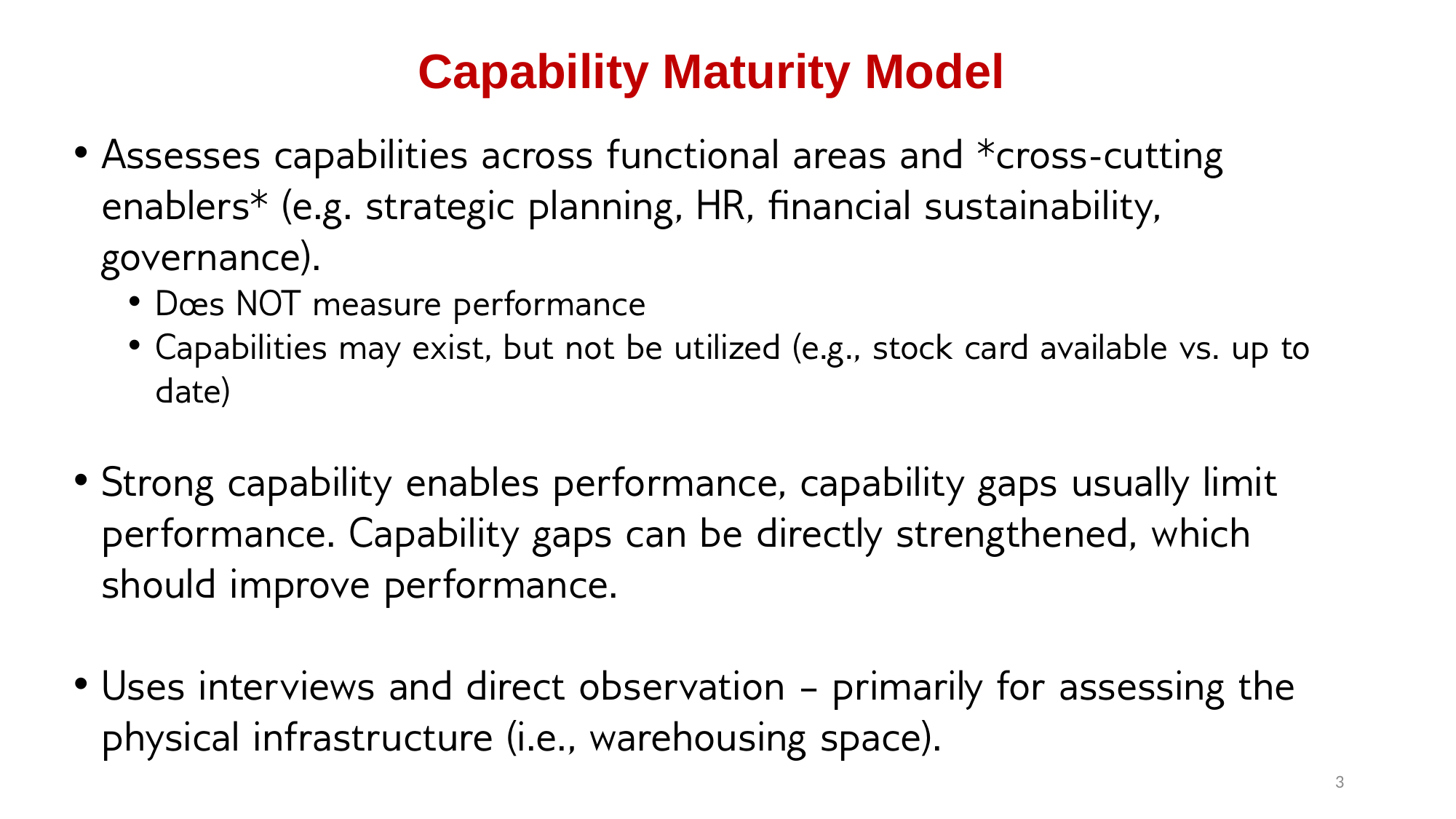

Capability Maturity Model
Assesses capabilities across functional areas and *cross-cutting enablers* (e.g. strategic planning, HR, financial sustainability, governance).
Does NOT measure performance
Capabilities may exist, but not be utilized (e.g., stock card available vs. up to date)

Strong capability enables performance, capability gaps usually limit performance. Capability gaps can be directly strengthened, which should improve performance.

Uses interviews and direct observation – primarily for assessing the physical infrastructure (i.e., warehousing space).

Validates necessary paper or electronic items (logistics reports, requisition forms, etc.) where reasonable/feasible.
3